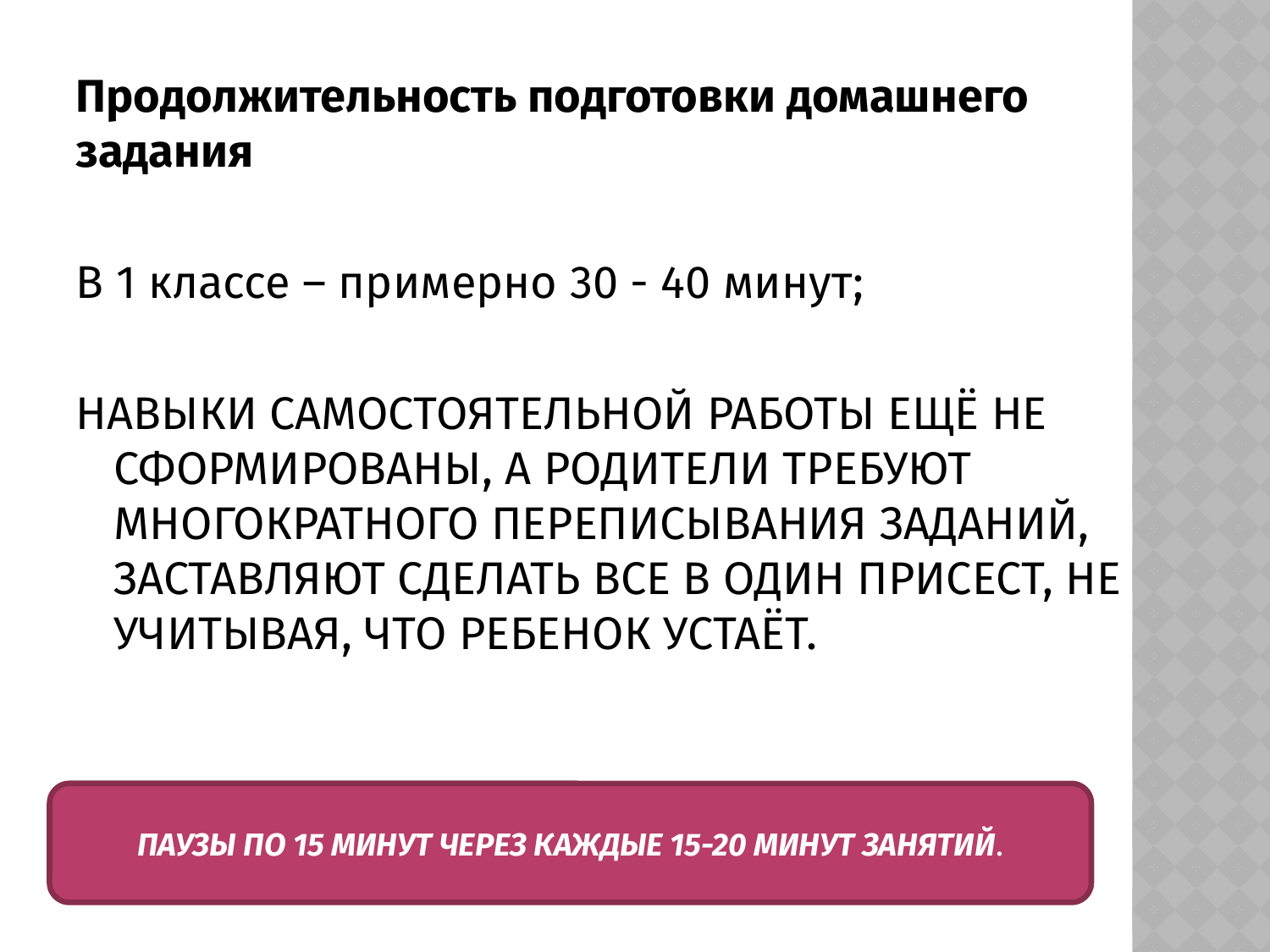

Продолжительность подготовки домашнего задания

В 1 классе – примерно 30 - 40 минут;

НАВЫКИ САМОСТОЯТЕЛЬНОЙ РАБОТЫ ЕЩЁ НЕ СФОРМИРОВАНЫ, А РОДИТЕЛИ ТРЕБУЮТ МНОГОКРАТНОГО ПЕРЕПИСЫВАНИЯ ЗАДАНИЙ, ЗАСТАВЛЯЮТ СДЕЛАТЬ ВСЕ В ОДИН ПРИСЕСТ, НЕ УЧИТЫВАЯ, ЧТО РЕБЕНОК УСТАЁТ.

ПАУЗЫ ПО 15 МИНУТ ЧЕРЕЗ КАЖДЫЕ 15-20 МИНУТ ЗАНЯТИЙ.